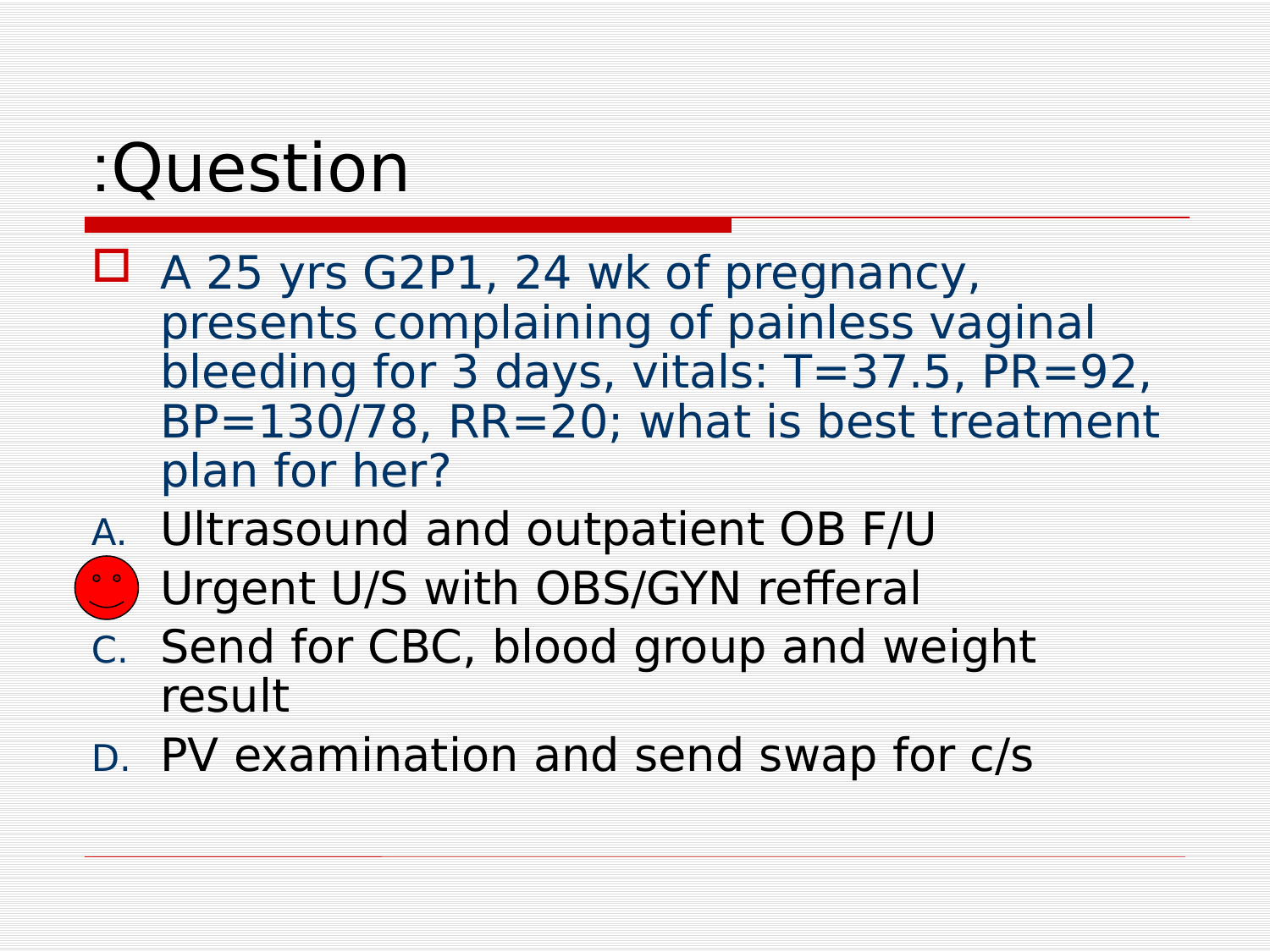

# Question:
A 25 yrs G2P1, 24 wk of pregnancy, presents complaining of painless vaginal bleeding for 3 days, vitals: T=37.5, PR=92, BP=130/78, RR=20; what is best treatment plan for her?
Ultrasound and outpatient OB F/U
Urgent U/S with OBS/GYN refferal
Send for CBC, blood group and weight result
PV examination and send swap for c/s